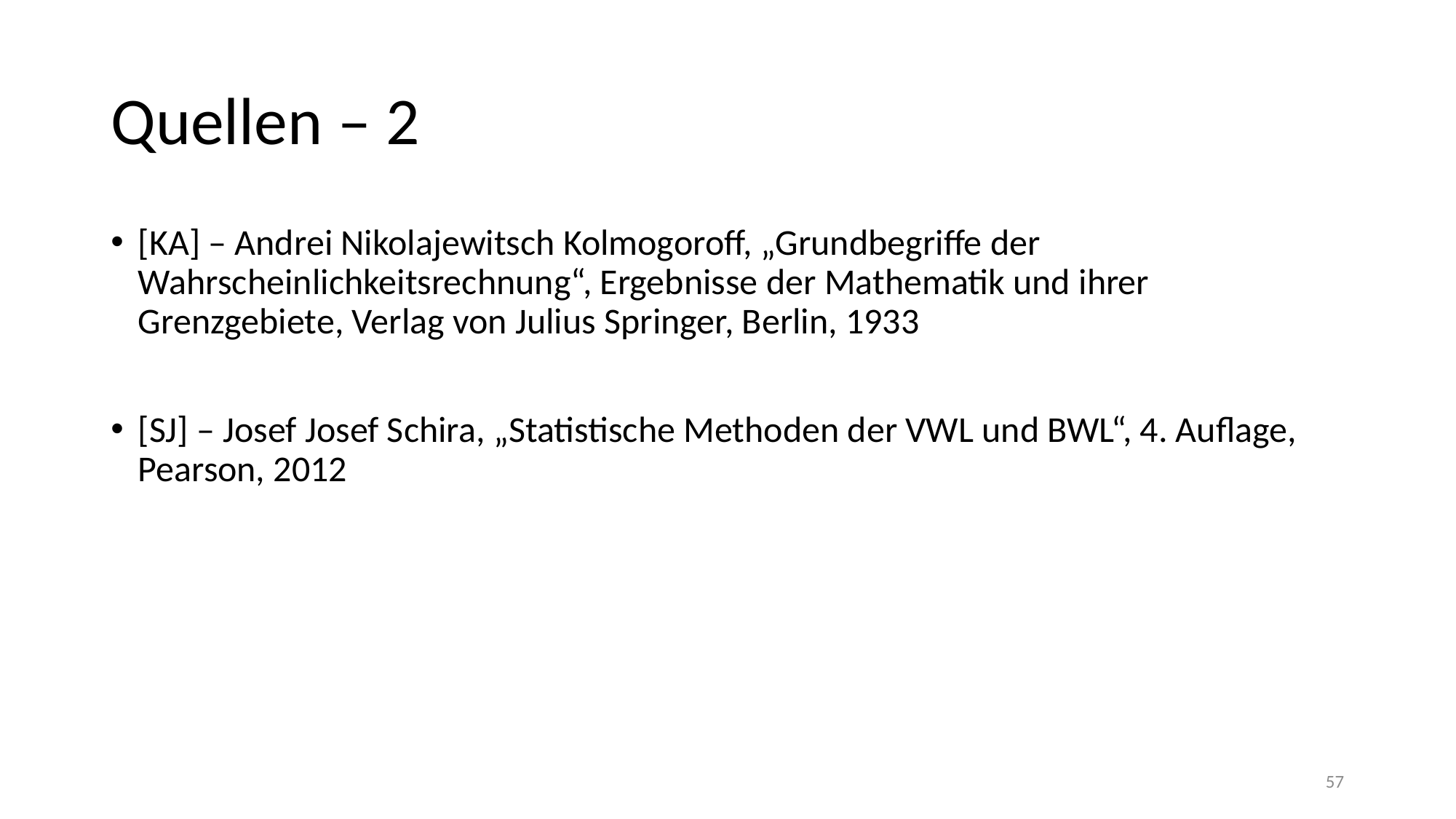

# Quellen – 2
[KA] – Andrei Nikolajewitsch Kolmogoroff, „Grundbegriffe der Wahrscheinlichkeitsrechnung“, Ergebnisse der Mathematik und ihrer Grenzgebiete, Verlag von Julius Springer, Berlin, 1933

[SJ] – Josef Josef Schira, „Statistische Methoden der VWL und BWL“, 4. Auflage, Pearson, 2012

57